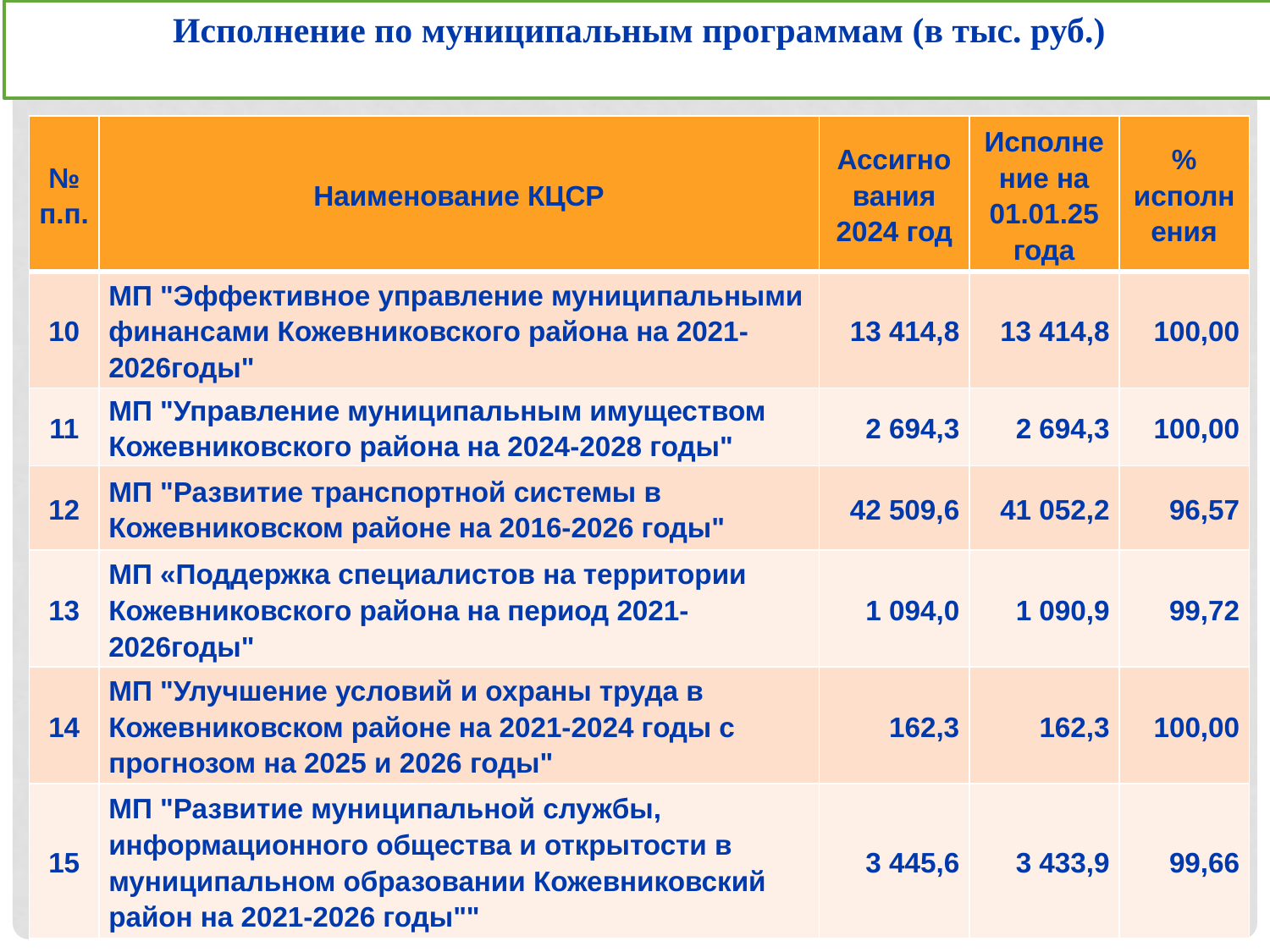

Исполнение по муниципальным программам (в тыс. руб.)

| № п.п. | Наименование КЦСР | Ассигнования 2024 год | Исполнение на 01.01.25 года | % исполнения |
| --- | --- | --- | --- | --- |
| 10 | МП "Эффективное управление муниципальными финансами Кожевниковского района на 2021-2026годы" | 13 414,8 | 13 414,8 | 100,00 |
| 11 | МП "Управление муниципальным имуществом Кожевниковского района на 2024-2028 годы" | 2 694,3 | 2 694,3 | 100,00 |
| 12 | МП "Развитие транспортной системы в Кожевниковском районе на 2016-2026 годы" | 42 509,6 | 41 052,2 | 96,57 |
| 13 | МП «Поддержка специалистов на территории Кожевниковского района на период 2021-2026годы" | 1 094,0 | 1 090,9 | 99,72 |
| 14 | МП "Улучшение условий и охраны труда в Кожевниковском районе на 2021-2024 годы с прогнозом на 2025 и 2026 годы" | 162,3 | 162,3 | 100,00 |
| 15 | МП "Развитие муниципальной службы, информационного общества и открытости в муниципальном образовании Кожевниковский район на 2021-2026 годы"" | 3 445,6 | 3 433,9 | 99,66 |
23